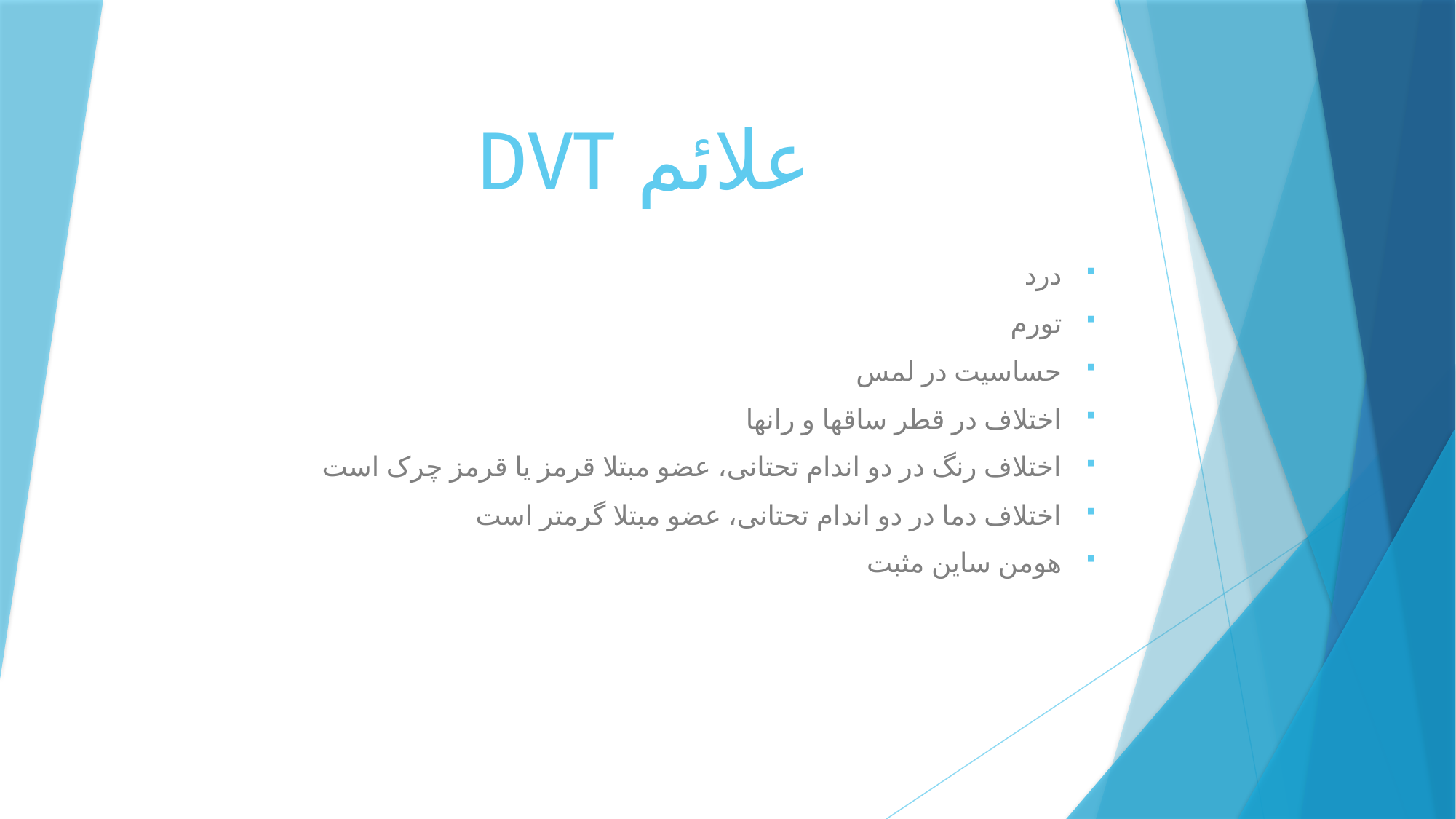

# علائم DVT
درد
تورم
حساسیت در لمس
اختلاف در قطر ساقها و رانها
اختلاف رنگ در دو اندام تحتانی، عضو مبتلا قرمز یا قرمز چرک است
اختلاف دما در دو اندام تحتانی، عضو مبتلا گرمتر است
هومن ساین مثبت